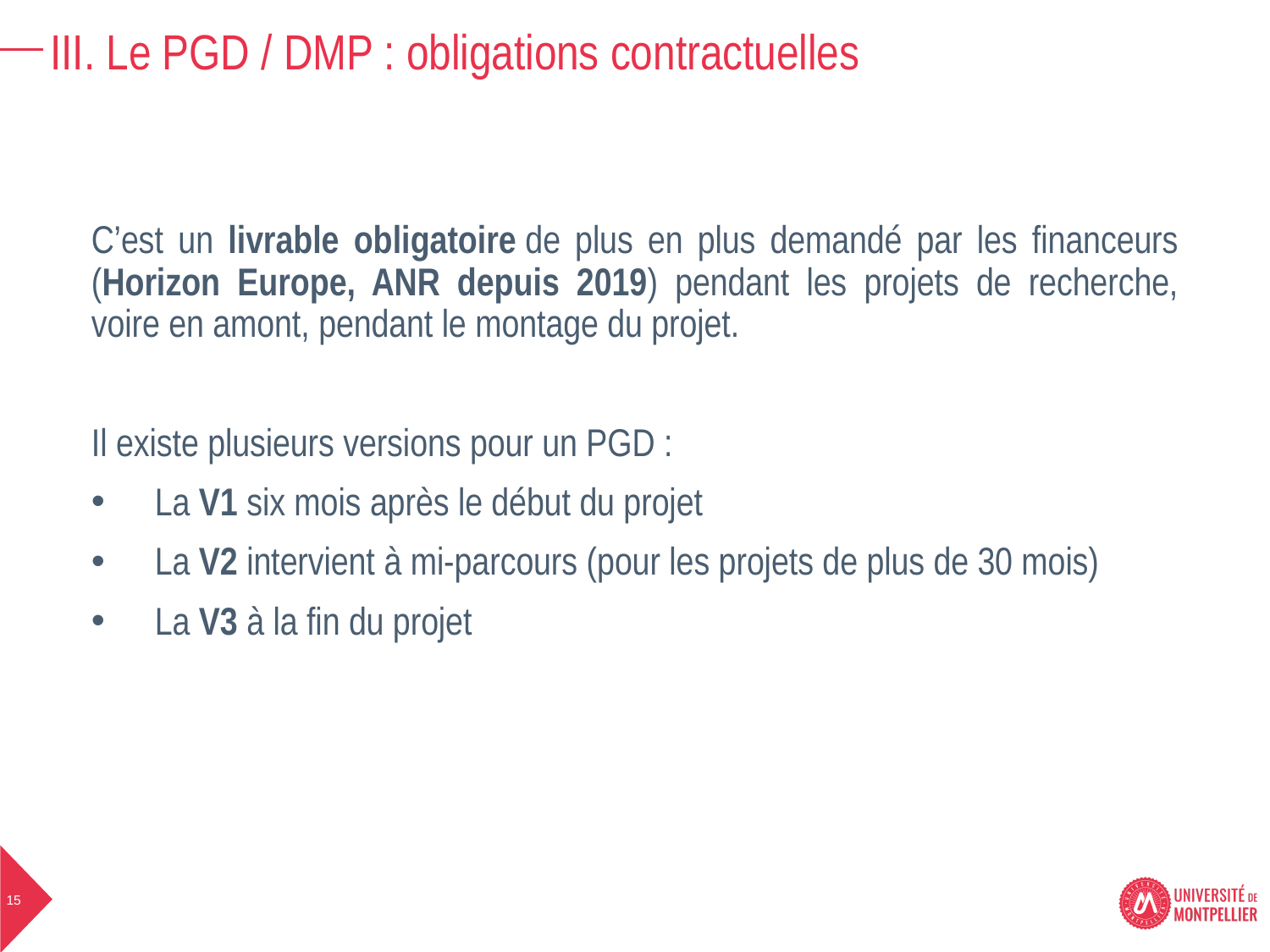

III. Le PGD / DMP : obligations contractuelles
C’est un livrable obligatoire de plus en plus demandé par les financeurs (Horizon Europe, ANR depuis 2019) pendant les projets de recherche, voire en amont, pendant le montage du projet.

Il existe plusieurs versions pour un PGD :
La V1 six mois après le début du projet
La V2 intervient à mi-parcours (pour les projets de plus de 30 mois)
La V3 à la fin du projet

15